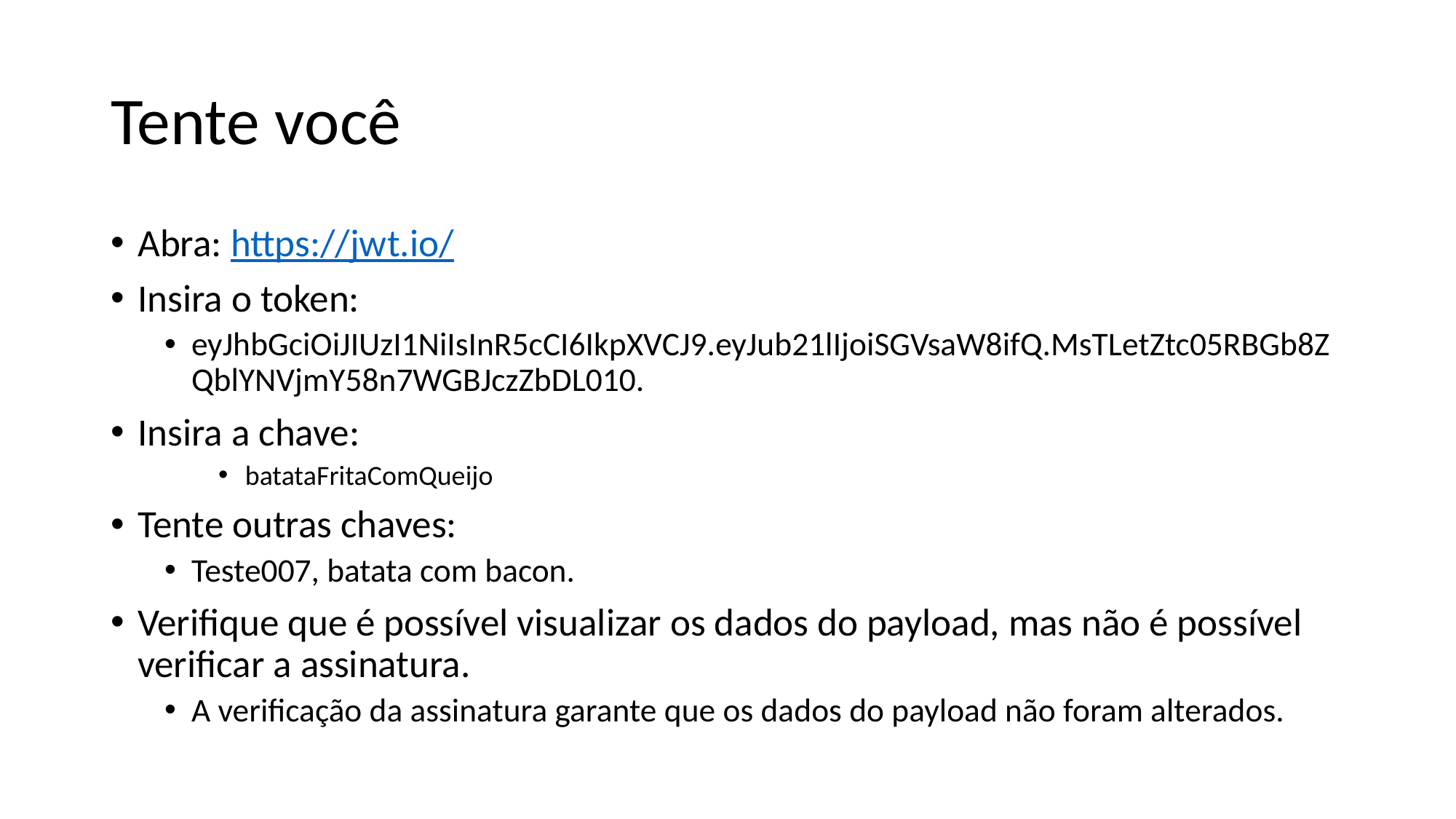

# Tente você
Abra: https://jwt.io/
Insira o token:
eyJhbGciOiJIUzI1NiIsInR5cCI6IkpXVCJ9.eyJub21lIjoiSGVsaW8ifQ.MsTLetZtc05RBGb8ZQblYNVjmY58n7WGBJczZbDL010.
Insira a chave:
batataFritaComQueijo
Tente outras chaves:
Teste007, batata com bacon.
Verifique que é possível visualizar os dados do payload, mas não é possível verificar a assinatura.
A verificação da assinatura garante que os dados do payload não foram alterados.